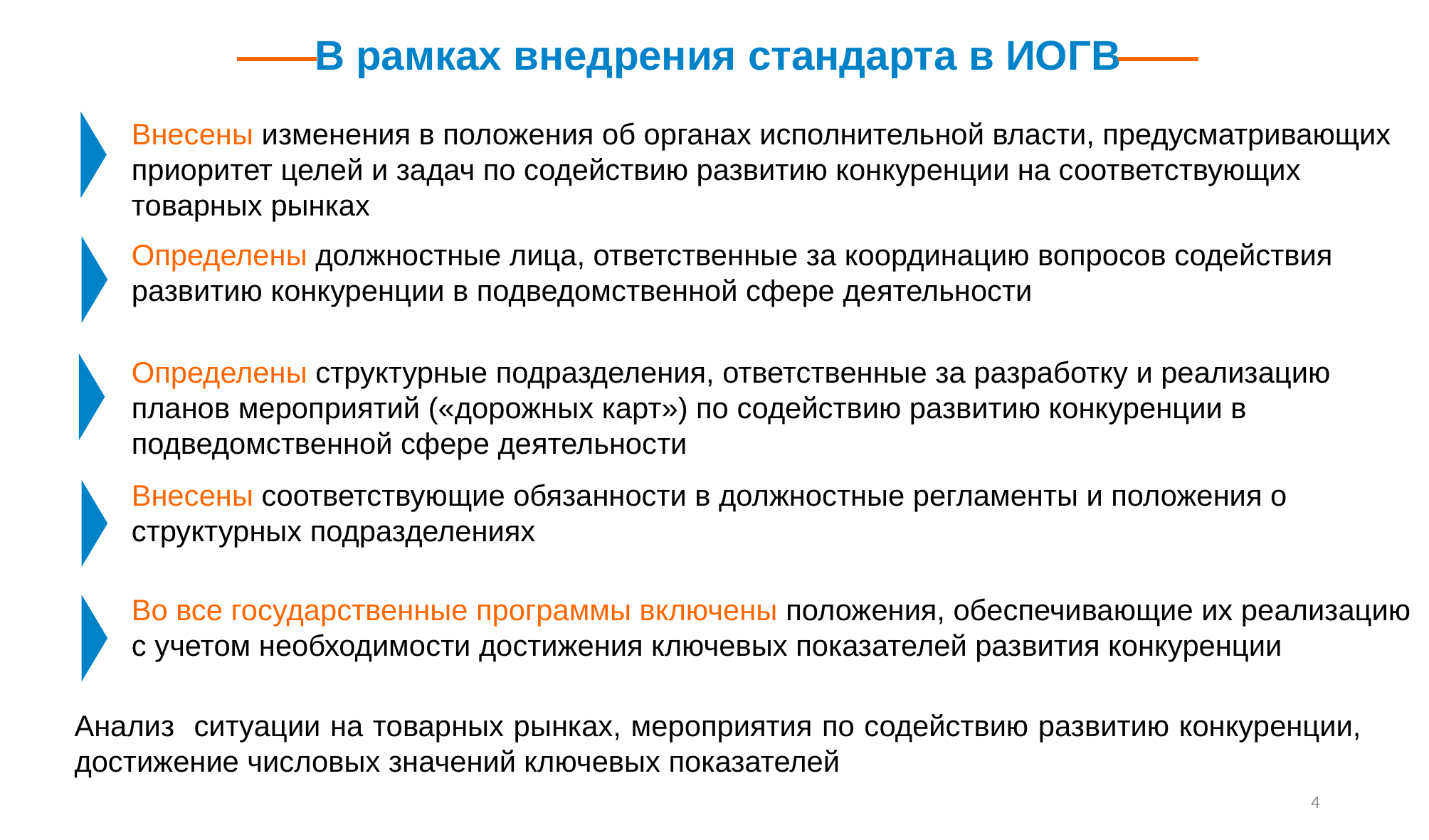

В рамках внедрения стандарта в ИОГВ

Внесены изменения в положения об органах исполнительной власти, предусматривающих приоритет целей и задач по содействию развитию конкуренции на соответствующих товарных рынках

Определены должностные лица, ответственные за координацию вопросов содействия развитию конкуренции в подведомственной сфере деятельности

Определены структурные подразделения, ответственные за разработку и реализацию планов мероприятий («дорожных карт») по содействию развитию конкуренции в подведомственной сфере деятельности

Внесены соответствующие обязанности в должностные регламенты и положения о структурных подразделениях

Во все государственные программы включены положения, обеспечивающие их реализацию с учетом необходимости достижения ключевых показателей развития конкуренции

Анализ  ситуации на товарных рынках, мероприятия по содействию развитию конкуренции, достижение числовых значений ключевых показателей
4